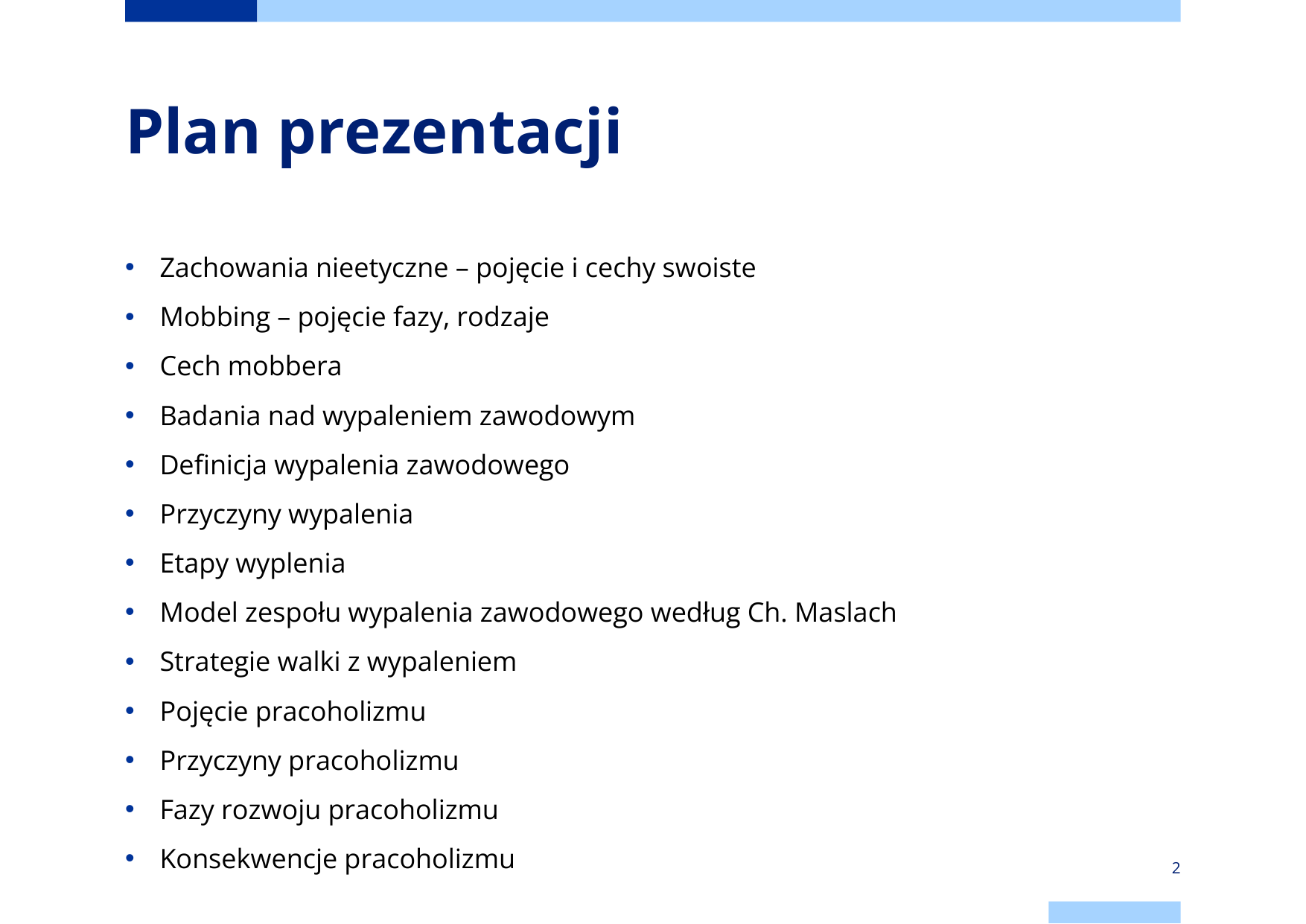

# Plan prezentacji
Zachowania nieetyczne – pojęcie i cechy swoiste
Mobbing – pojęcie fazy, rodzaje
Cech mobbera
Badania nad wypaleniem zawodowym
Definicja wypalenia zawodowego
Przyczyny wypalenia
Etapy wyplenia
Model zespołu wypalenia zawodowego według Ch. Maslach
Strategie walki z wypaleniem
Pojęcie pracoholizmu
Przyczyny pracoholizmu
Fazy rozwoju pracoholizmu
Konsekwencje pracoholizmu

2